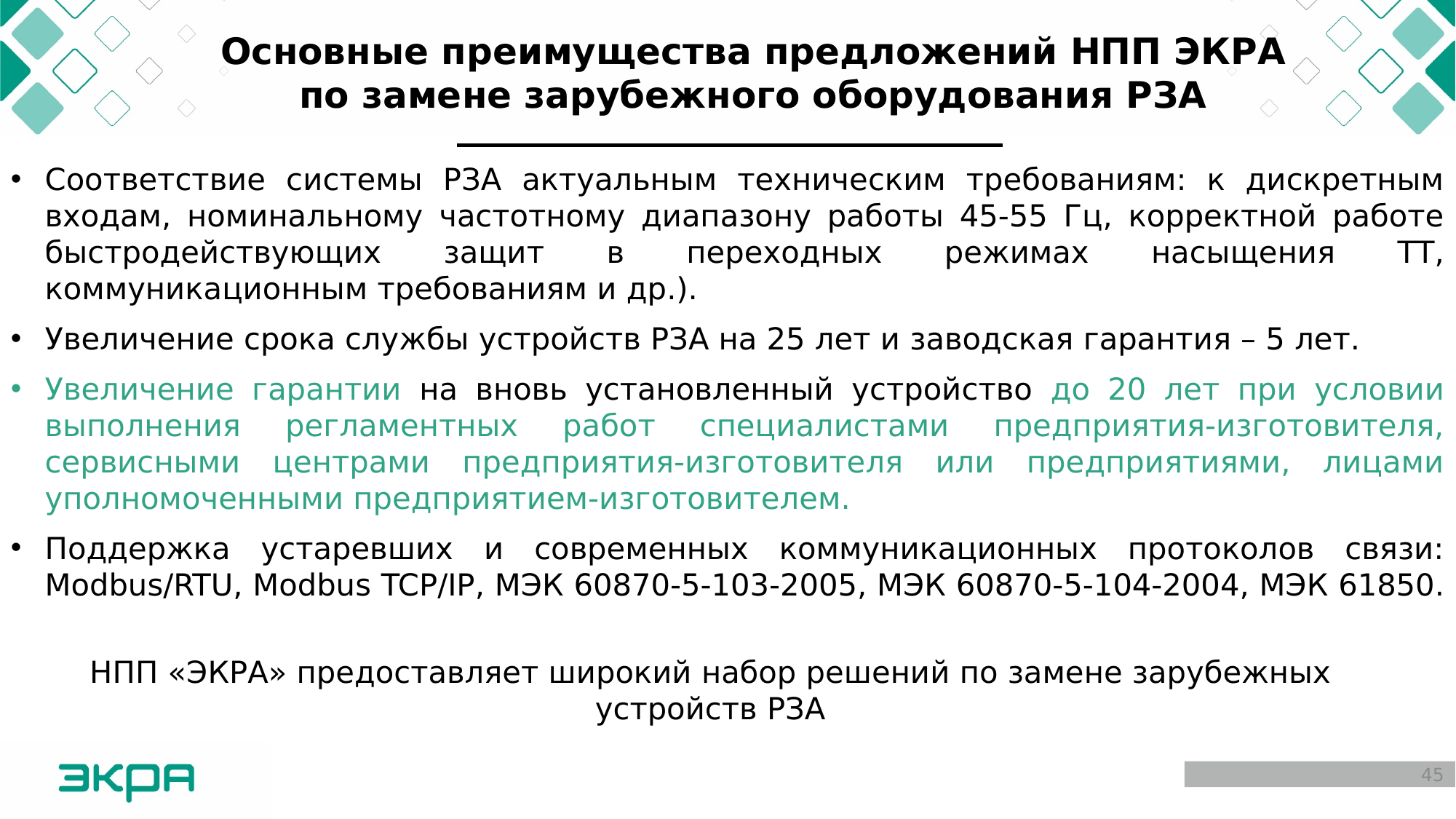

Основные преимущества предложений НПП ЭКРА
по замене зарубежного оборудования РЗА
Соответствие системы РЗА актуальным техническим требованиям: к дискретным входам, номинальному частотному диапазону работы 45-55 Гц, корректной работе быстродействующих защит в переходных режимах насыщения ТТ, коммуникационным требованиям и др.).
Увеличение срока службы устройств РЗА на 25 лет и заводская гарантия – 5 лет.
Увеличение гарантии на вновь установленный устройство до 20 лет при условии выполнения регламентных работ специалистами предприятия-изготовителя, сервисными центрами предприятия-изготовителя или предприятиями, лицами уполномоченными предприятием-изготовителем.
Поддержка устаревших и современных коммуникационных протоколов связи: Modbus/RTU, Modbus TCP/IP, МЭК 60870-5-103-2005, МЭК 60870-5-104-2004, МЭК 61850.
НПП «ЭКРА» предоставляет широкий набор решений по замене зарубежных устройств РЗА
45